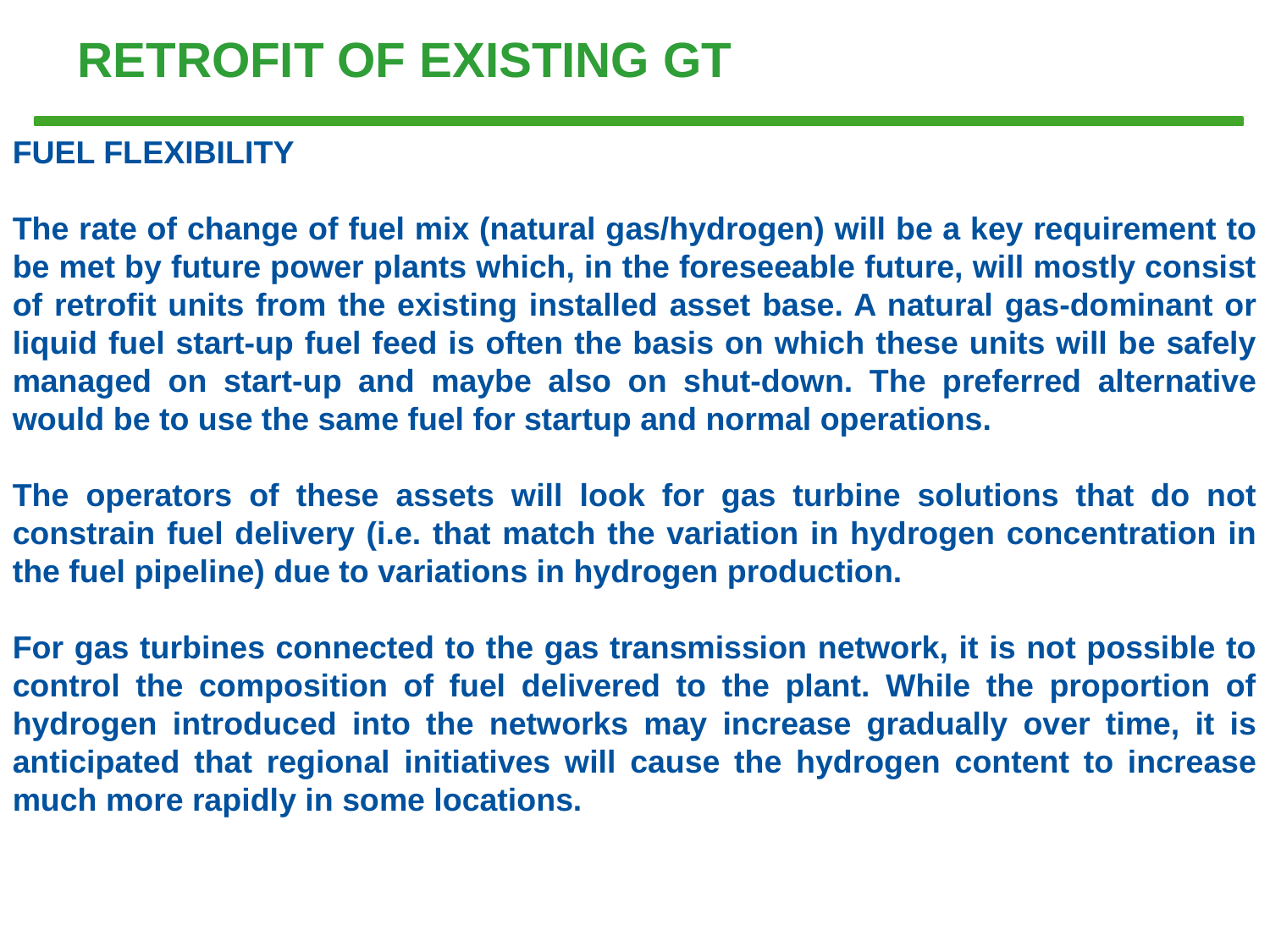

# RETROFIT OF EXISTING GT

FUEL FLEXIBILITY

The rate of change of fuel mix (natural gas/hydrogen) will be a key requirement to be met by future power plants which, in the foreseeable future, will mostly consist of retrofit units from the existing installed asset base. A natural gas-dominant or liquid fuel start-up fuel feed is often the basis on which these units will be safely managed on start-up and maybe also on shut-down. The preferred alternative would be to use the same fuel for startup and normal operations.

The operators of these assets will look for gas turbine solutions that do not constrain fuel delivery (i.e. that match the variation in hydrogen concentration in the fuel pipeline) due to variations in hydrogen production.

For gas turbines connected to the gas transmission network, it is not possible to control the composition of fuel delivered to the plant. While the proportion of hydrogen introduced into the networks may increase gradually over time, it is anticipated that regional initiatives will cause the hydrogen content to increase much more rapidly in some locations.
Tema V				                                                              Turbina de hidrógeno